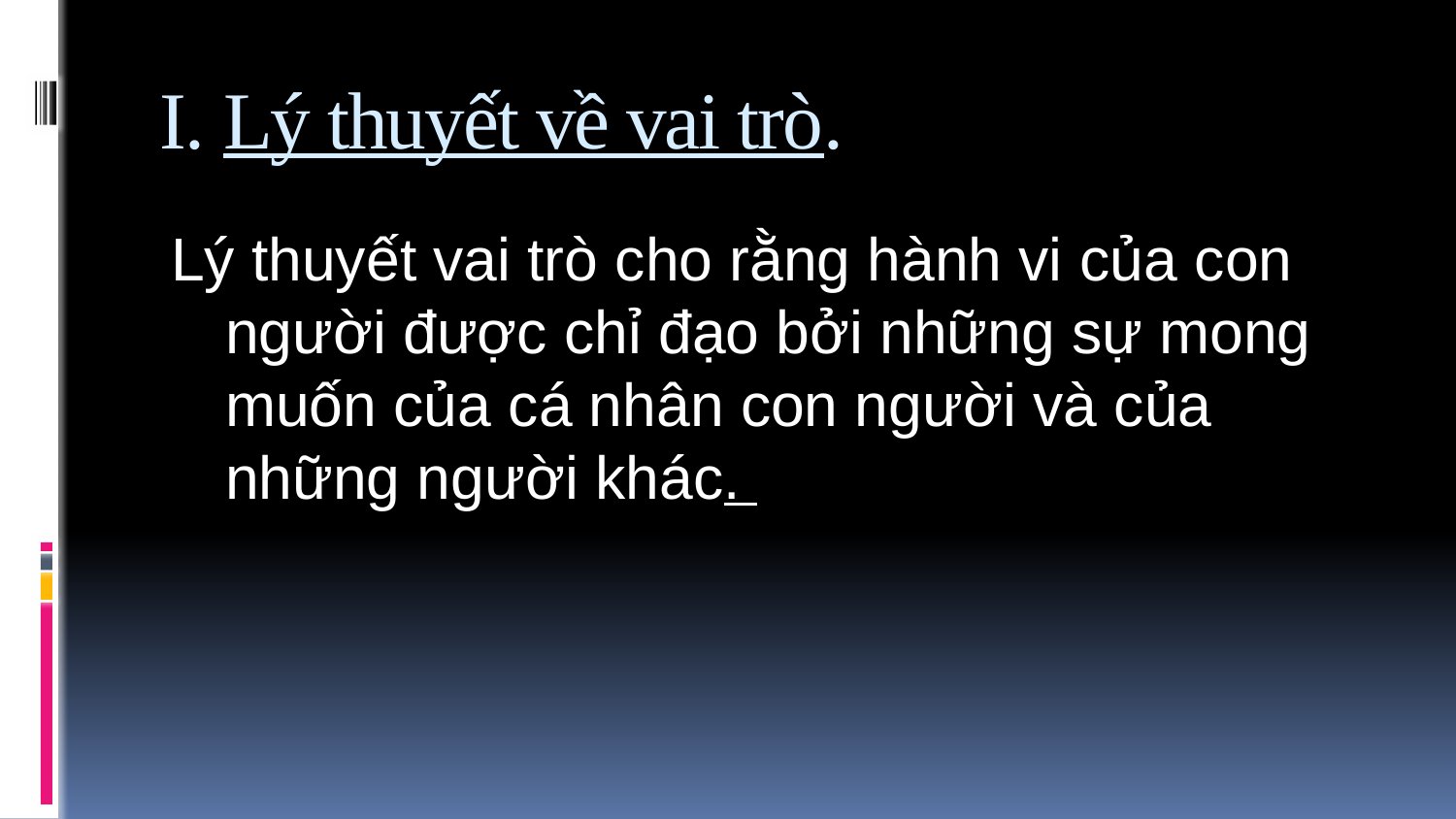

# I. Lý thuyết về vai trò.
Lý thuyết vai trò cho rằng hành vi của con người được chỉ đạo bởi những sự mong muốn của cá nhân con người và của những người khác.